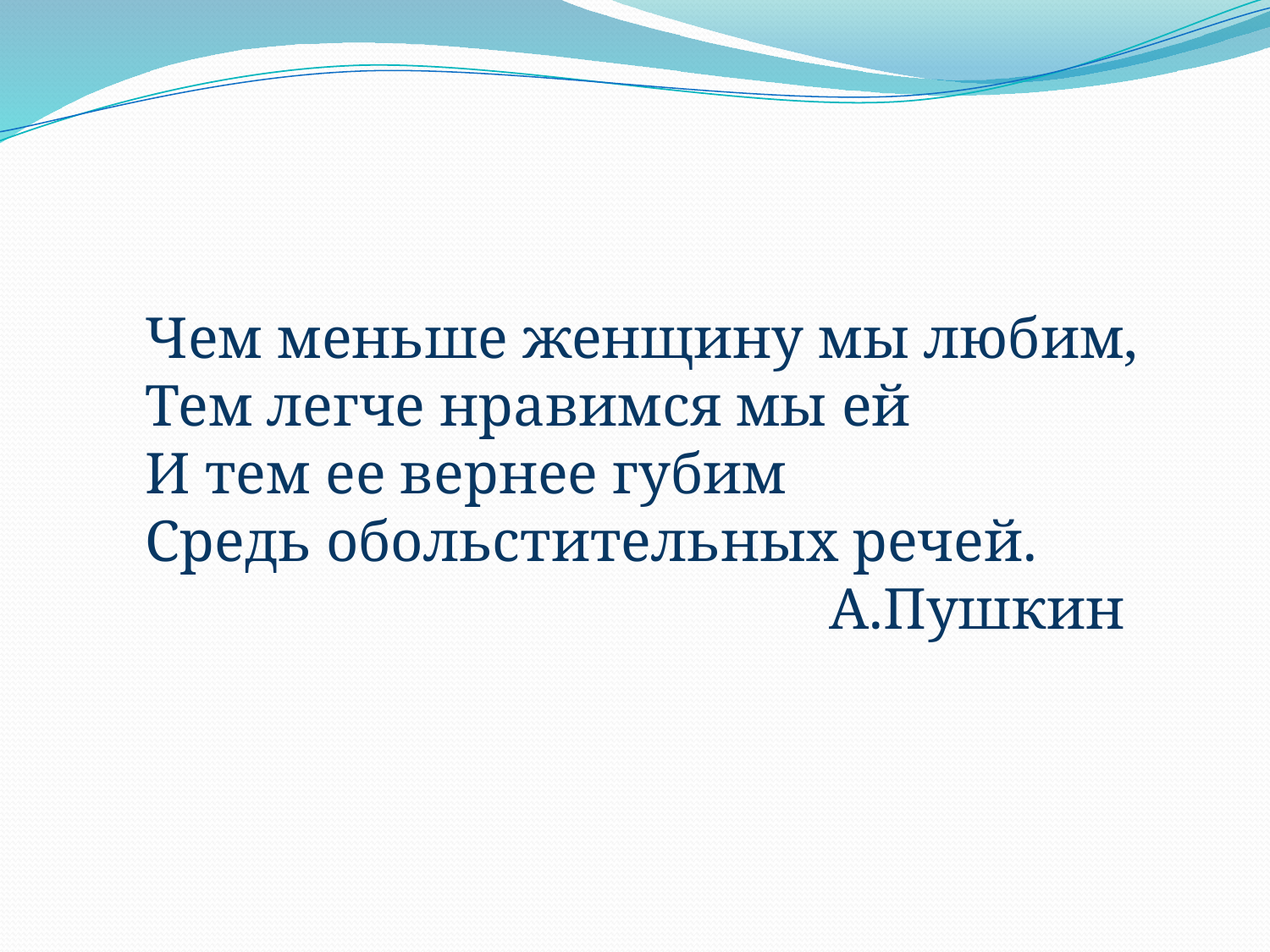

Чем меньше женщину мы любим,
Тем легче нравимся мы ей
И тем ее вернее губим
Средь обольстительных речей.
А.Пушкин